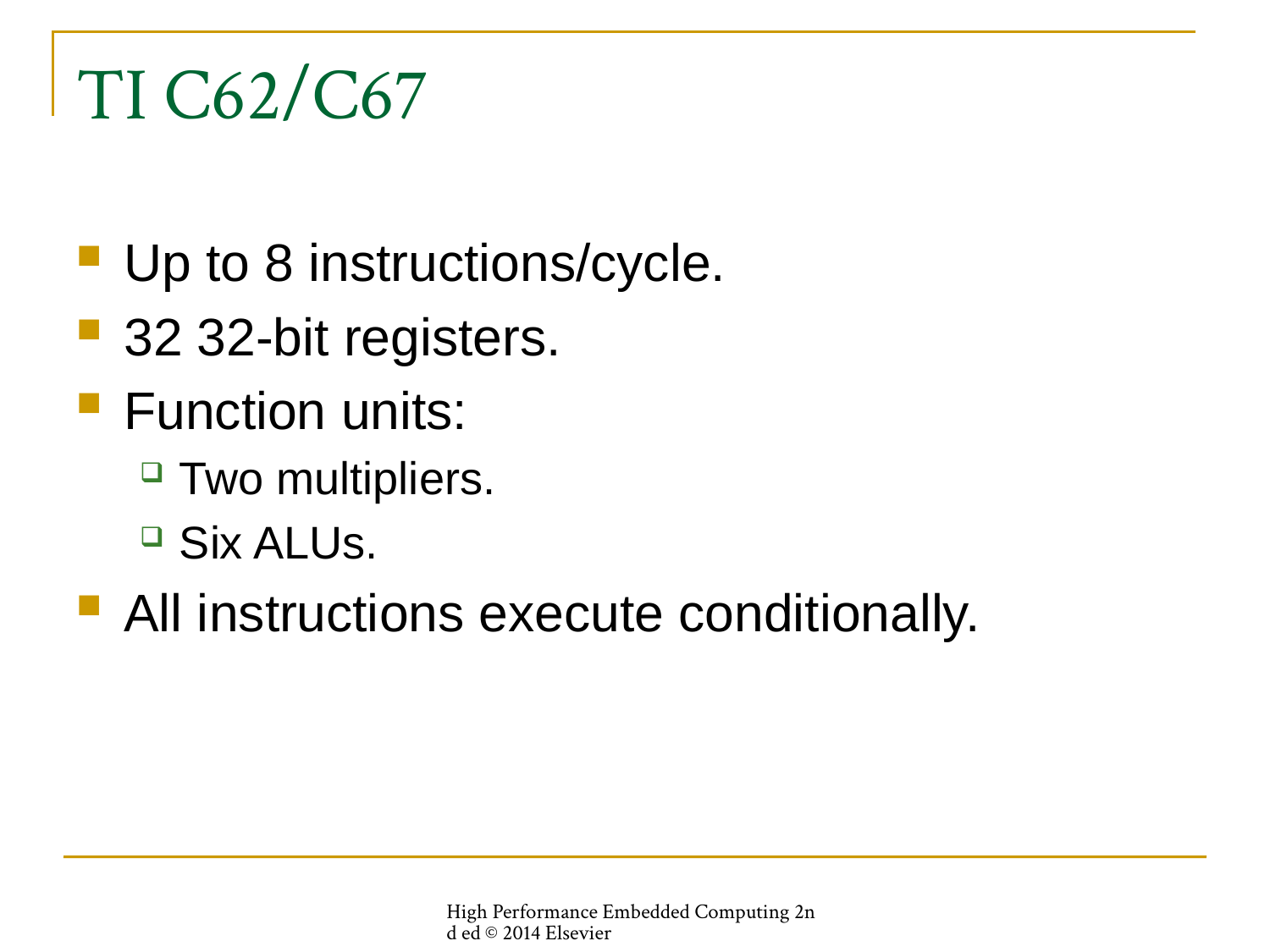

# TI C62/C67
Up to 8 instructions/cycle.
32 32-bit registers.
Function units:
Two multipliers.
Six ALUs.
All instructions execute conditionally.
High Performance Embedded Computing 2nd ed © 2014 Elsevier